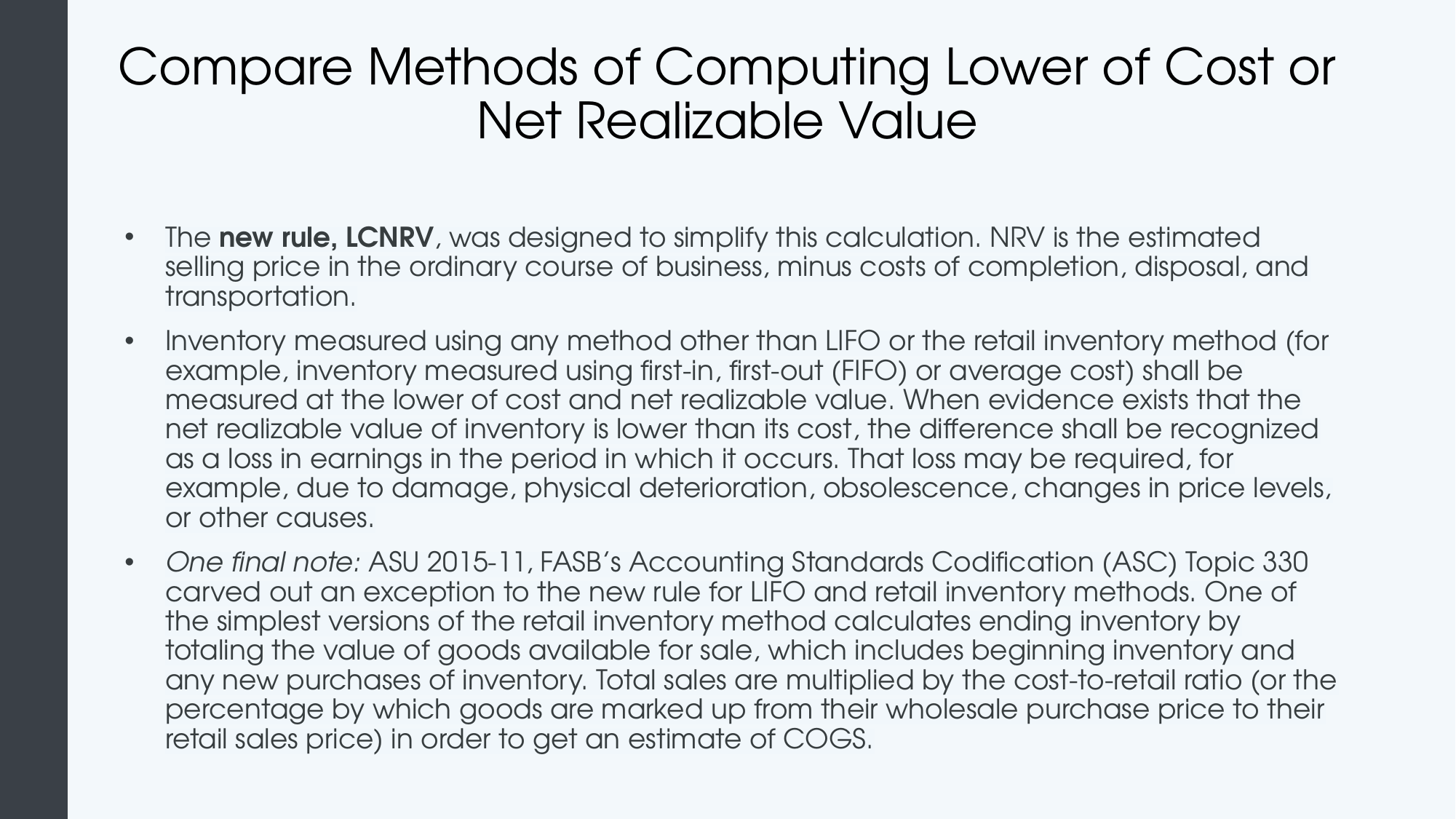

# Compare Methods of Computing Lower of Cost or Net Realizable Value

The new rule, LCNRV, was designed to simplify this calculation. NRV is the estimated selling price in the ordinary course of business, minus costs of completion, disposal, and transportation.
Inventory measured using any method other than LIFO or the retail inventory method (for example, inventory measured using first-in, first-out (FIFO) or average cost) shall be measured at the lower of cost and net realizable value. When evidence exists that the net realizable value of inventory is lower than its cost, the difference shall be recognized as a loss in earnings in the period in which it occurs. That loss may be required, for example, due to damage, physical deterioration, obsolescence, changes in price levels, or other causes.
One final note: ASU 2015-11, FASB’s Accounting Standards Codification (ASC) Topic 330 carved out an exception to the new rule for LIFO and retail inventory methods. One of the simplest versions of the retail inventory method calculates ending inventory by totaling the value of goods available for sale, which includes beginning inventory and any new purchases of inventory. Total sales are multiplied by the cost-to-retail ratio (or the percentage by which goods are marked up from their wholesale purchase price to their retail sales price) in order to get an estimate of COGS.